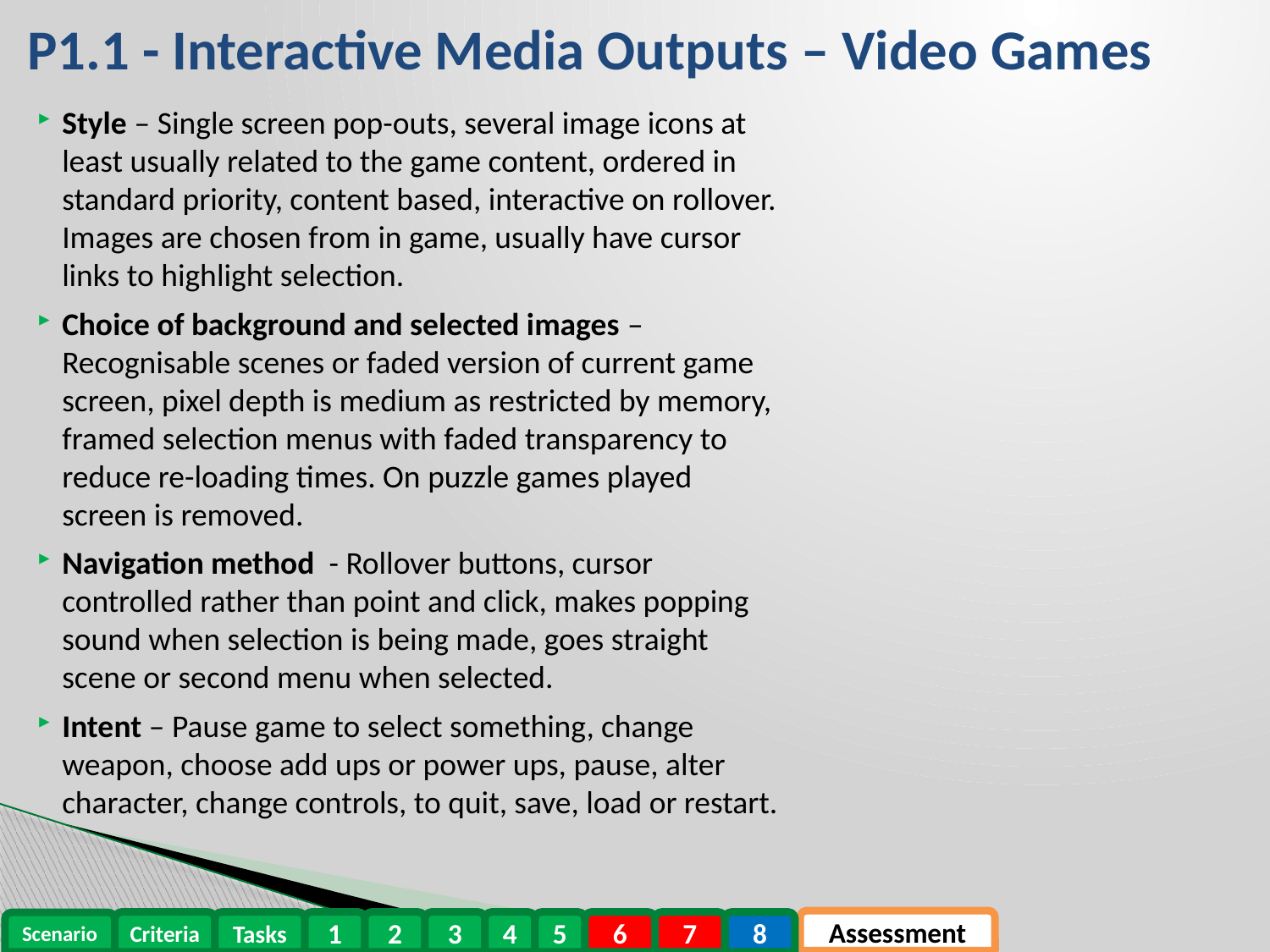

# P1.1 - Interactive Media Outputs – Video Games
Style – Single screen pop-outs, several image icons at least usually related to the game content, ordered in standard priority, content based, interactive on rollover. Images are chosen from in game, usually have cursor links to highlight selection.
Choice of background and selected images – Recognisable scenes or faded version of current game screen, pixel depth is medium as restricted by memory, framed selection menus with faded transparency to reduce re-loading times. On puzzle games played screen is removed.
Navigation method  - Rollover buttons, cursor controlled rather than point and click, makes popping sound when selection is being made, goes straight scene or second menu when selected.
Intent – Pause game to select something, change weapon, choose add ups or power ups, pause, alter character, change controls, to quit, save, load or restart.